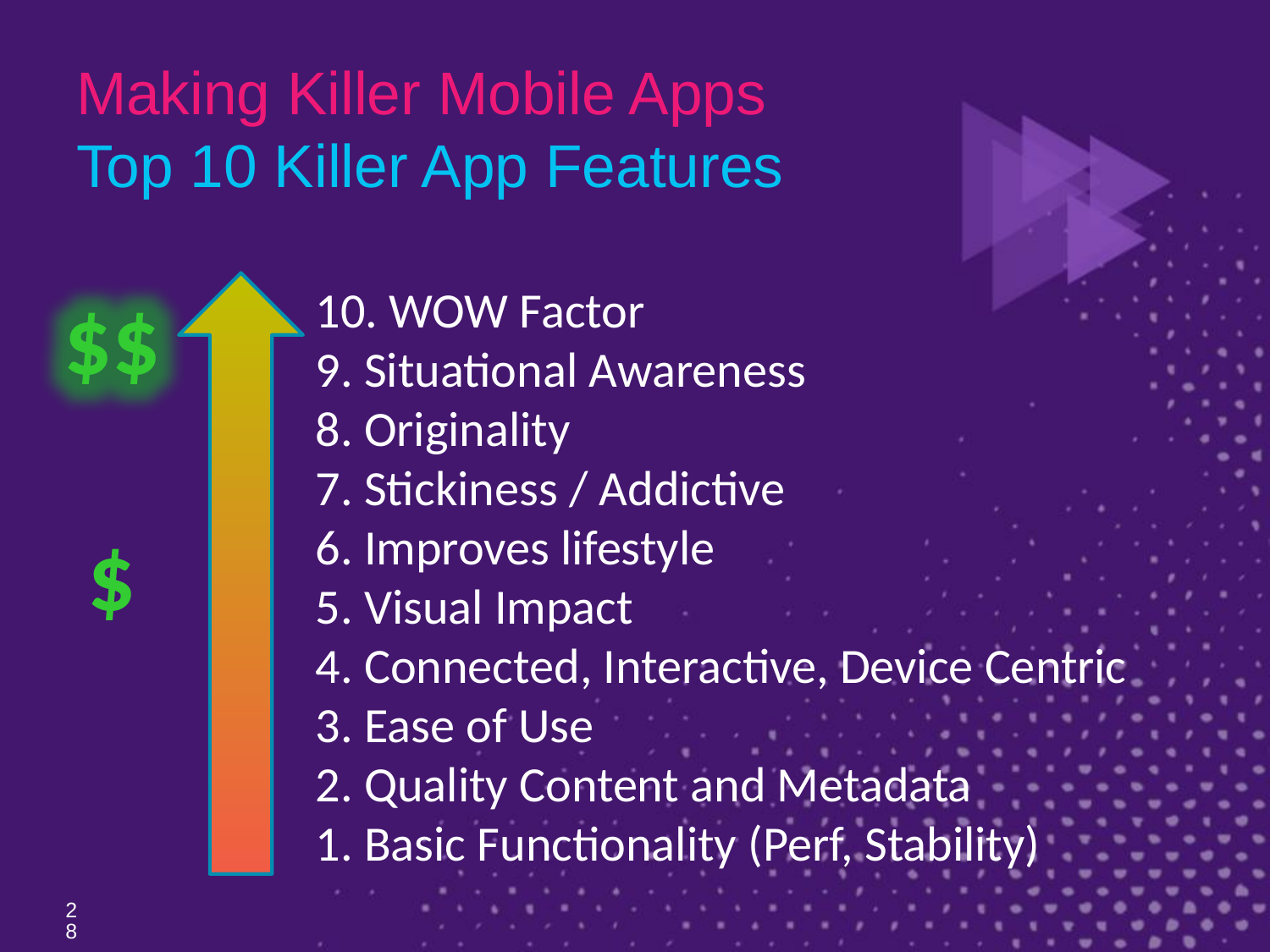

# Making Killer Mobile Apps Top 10 Killer App Features
10. WOW Factor
9. Situational Awareness
8. Originality
7. Stickiness / Addictive
6. Improves lifestyle
5. Visual Impact
4. Connected, Interactive, Device Centric
3. Ease of Use
2. Quality Content and Metadata
1. Basic Functionality (Perf, Stability)
$$

$
28